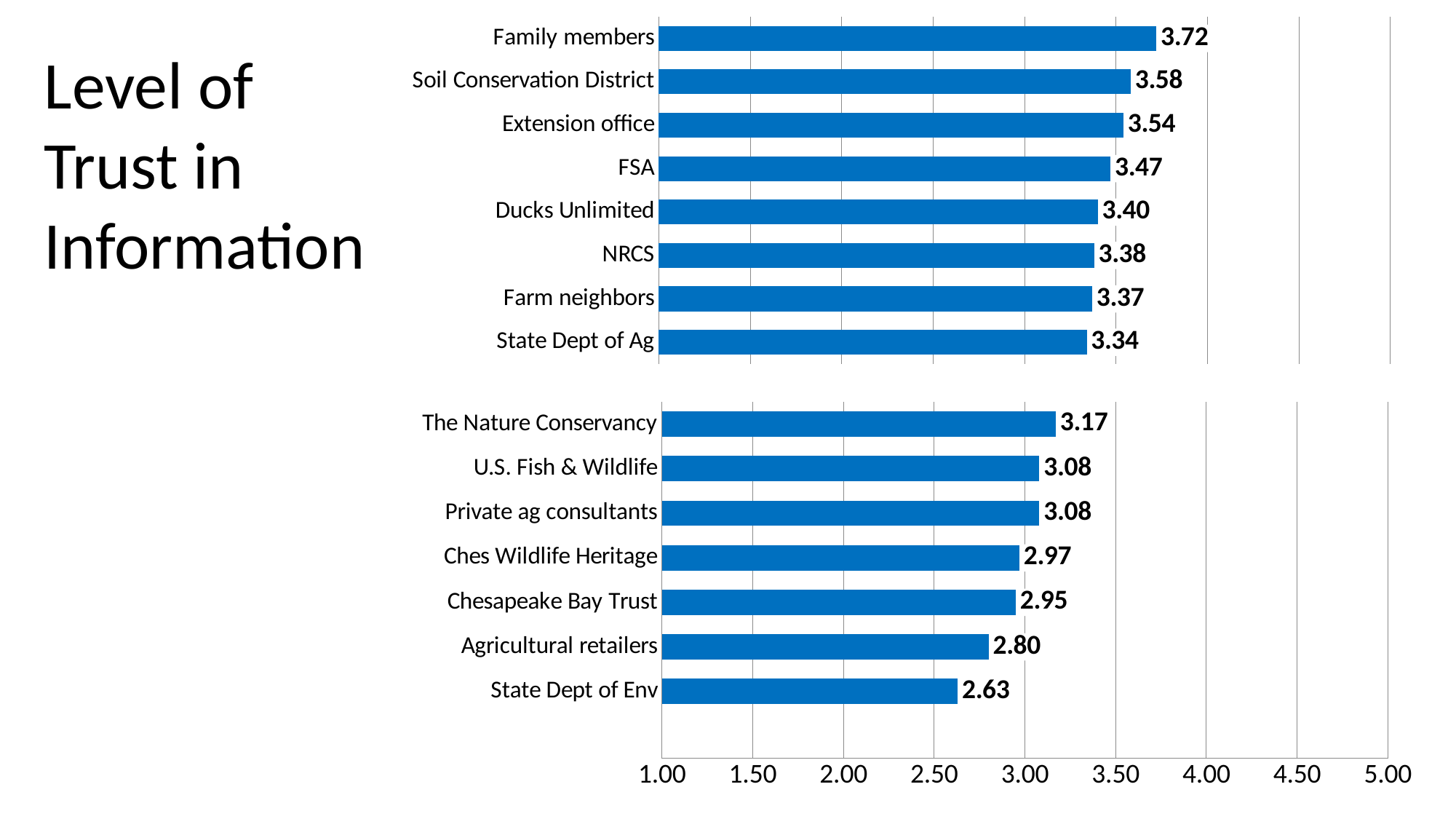

### Chart

| Category | Column1 |
|---|---|
| State Dept of Ag | 3.34 |
| Farm neighbors | 3.37 |
| NRCS | 3.38 |
| Ducks Unlimited | 3.4 |
| FSA | 3.47 |
| Extension office | 3.54 |
| Soil Conservation District | 3.58 |
| Family members | 3.72 |
Level of Trust in Information

### Chart

| Category | Column1 |
|---|---|
|  | None |
| State Dept of Env | 2.63 |
| Agricultural retailers | 2.8 |
| Chesapeake Bay Trust | 2.95 |
| Ches Wildlife Heritage | 2.97 |
| Private ag consultants | 3.08 |
| U.S. Fish & Wildlife | 3.08 |
| The Nature Conservancy | 3.17 |